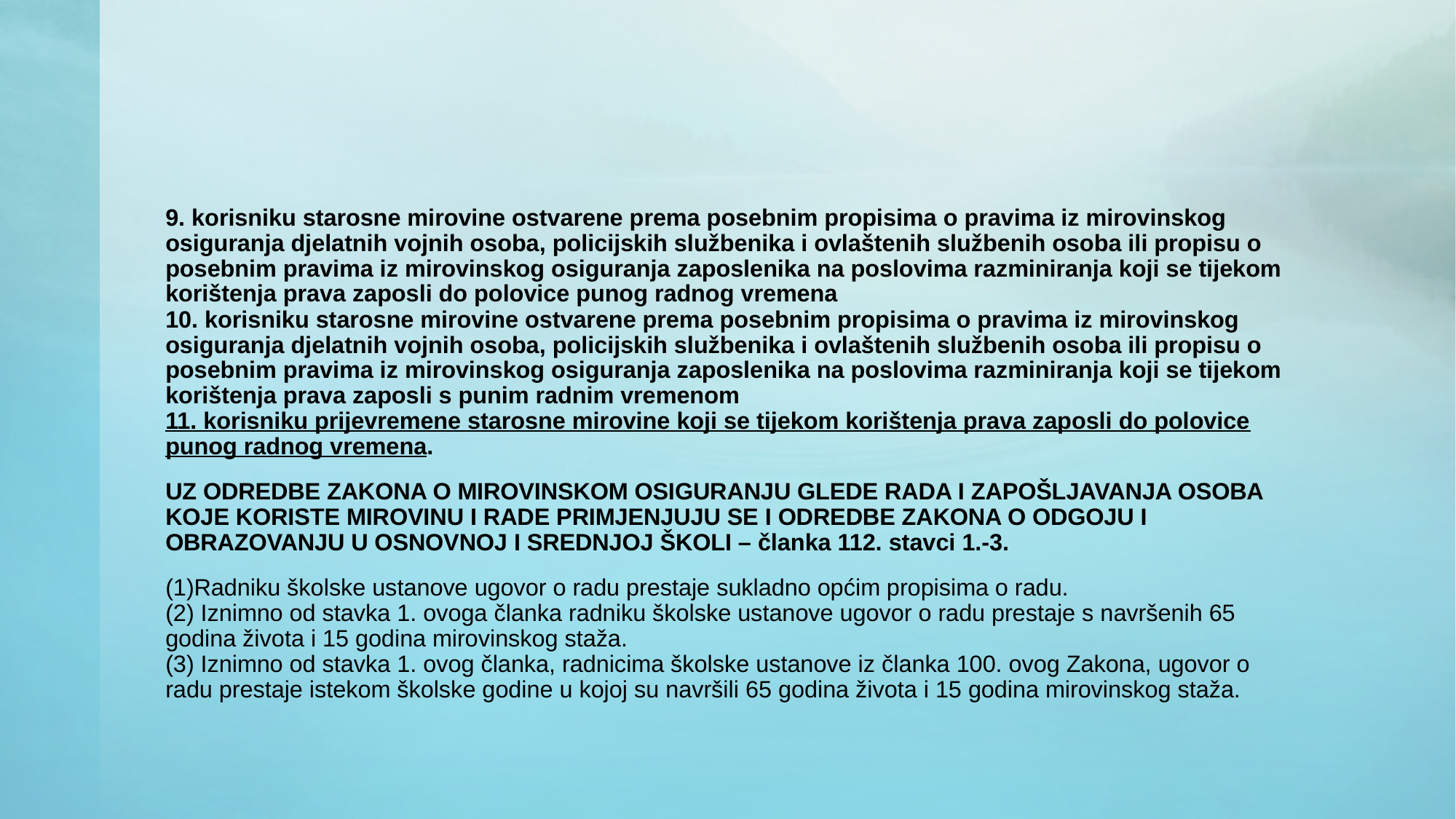

#
9. korisniku starosne mirovine ostvarene prema posebnim propisima o pravima iz mirovinskog osiguranja djelatnih vojnih osoba, policijskih službenika i ovlaštenih službenih osoba ili propisu o posebnim pravima iz mirovinskog osiguranja zaposlenika na poslovima razminiranja koji se tijekom korištenja prava zaposli do polovice punog radnog vremena
10. korisniku starosne mirovine ostvarene prema posebnim propisima o pravima iz mirovinskog osiguranja djelatnih vojnih osoba, policijskih službenika i ovlaštenih službenih osoba ili propisu o posebnim pravima iz mirovinskog osiguranja zaposlenika na poslovima razminiranja koji se tijekom korištenja prava zaposli s punim radnim vremenom
11. korisniku prijevremene starosne mirovine koji se tijekom korištenja prava zaposli do polovice punog radnog vremena.
UZ ODREDBE ZAKONA O MIROVINSKOM OSIGURANJU GLEDE RADA I ZAPOŠLJAVANJA OSOBA KOJE KORISTE MIROVINU I RADE PRIMJENJUJU SE I ODREDBE ZAKONA O ODGOJU I OBRAZOVANJU U OSNOVNOJ I SREDNJOJ ŠKOLI – članka 112. stavci 1.-3.
(1)Radniku školske ustanove ugovor o radu prestaje sukladno općim propisima o radu.
(2) Iznimno od stavka 1. ovoga članka radniku školske ustanove ugovor o radu prestaje s navršenih 65 godina života i 15 godina mirovinskog staža.
(3) Iznimno od stavka 1. ovog članka, radnicima školske ustanove iz članka 100. ovog Zakona, ugovor o radu prestaje istekom školske godine u kojoj su navršili 65 godina života i 15 godina mirovinskog staža.